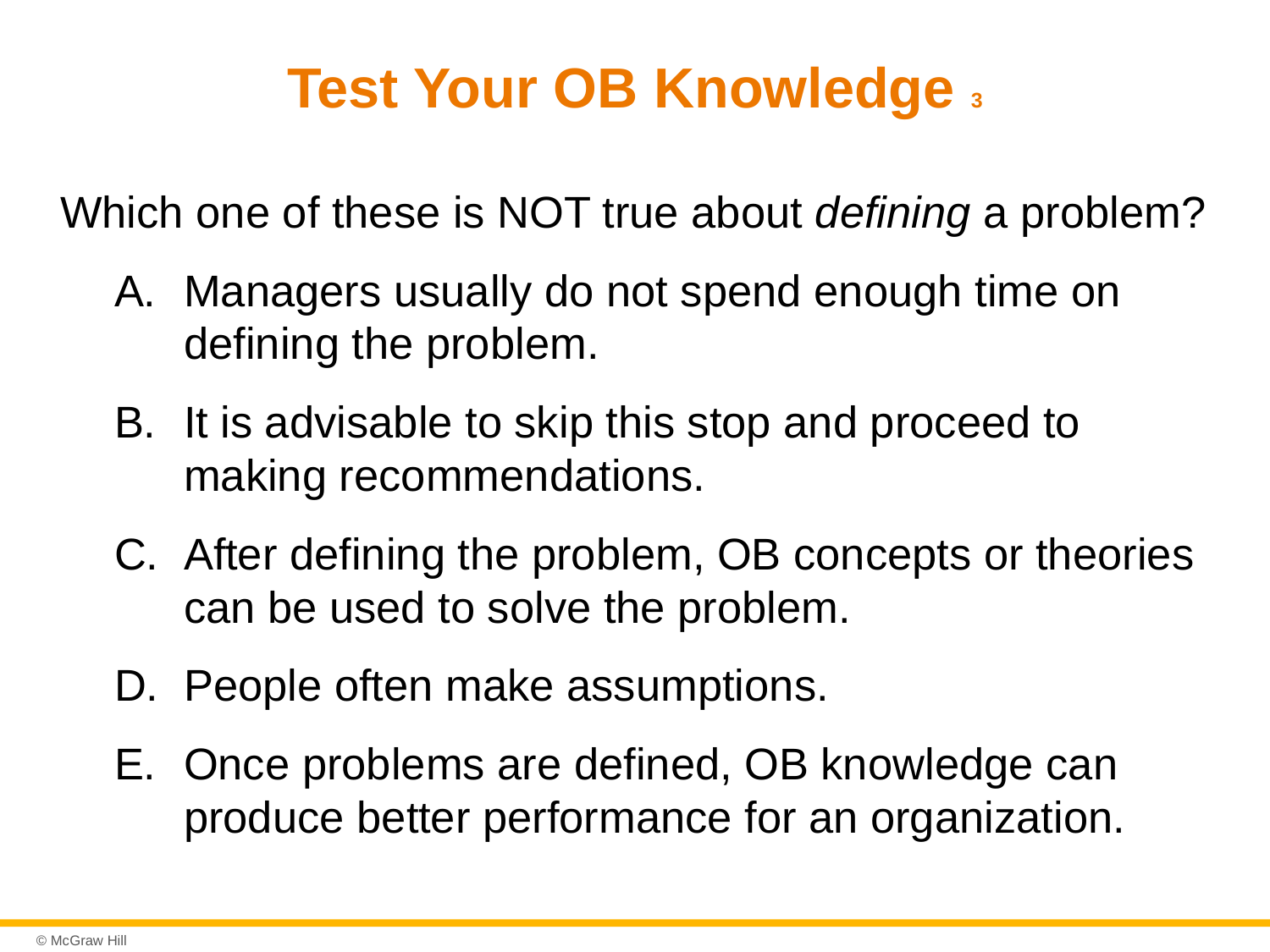

# Test Your OB Knowledge 3
Which one of these is NOT true about defining a problem?
Managers usually do not spend enough time on defining the problem.
It is advisable to skip this stop and proceed to making recommendations.
After defining the problem, OB concepts or theories can be used to solve the problem.
People often make assumptions.
Once problems are defined, OB knowledge can produce better performance for an organization.